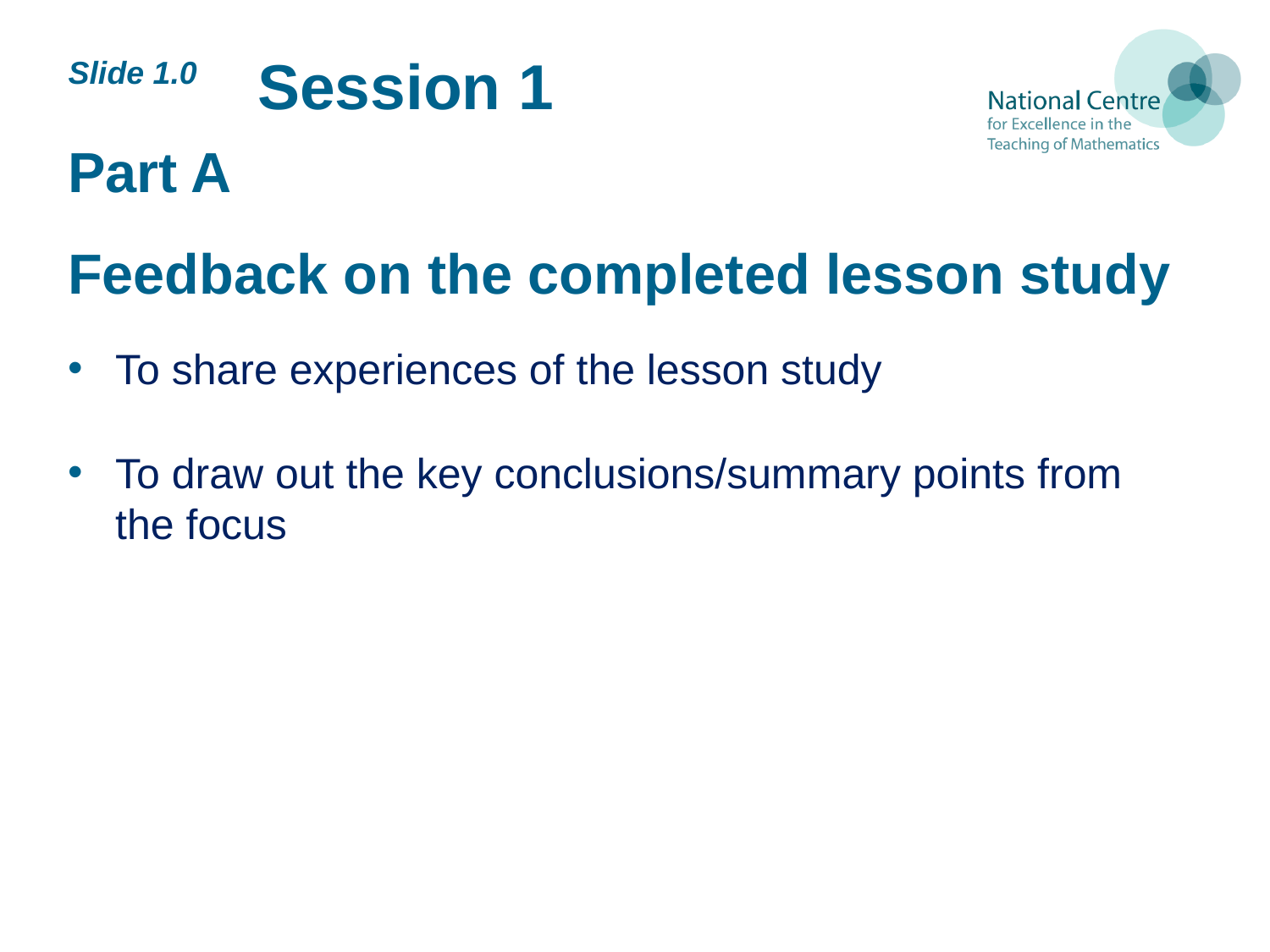

Session 1
Slide 1.0
# Part A Feedback on the completed lesson study
To share experiences of the lesson study
To draw out the key conclusions/summary points from the focus